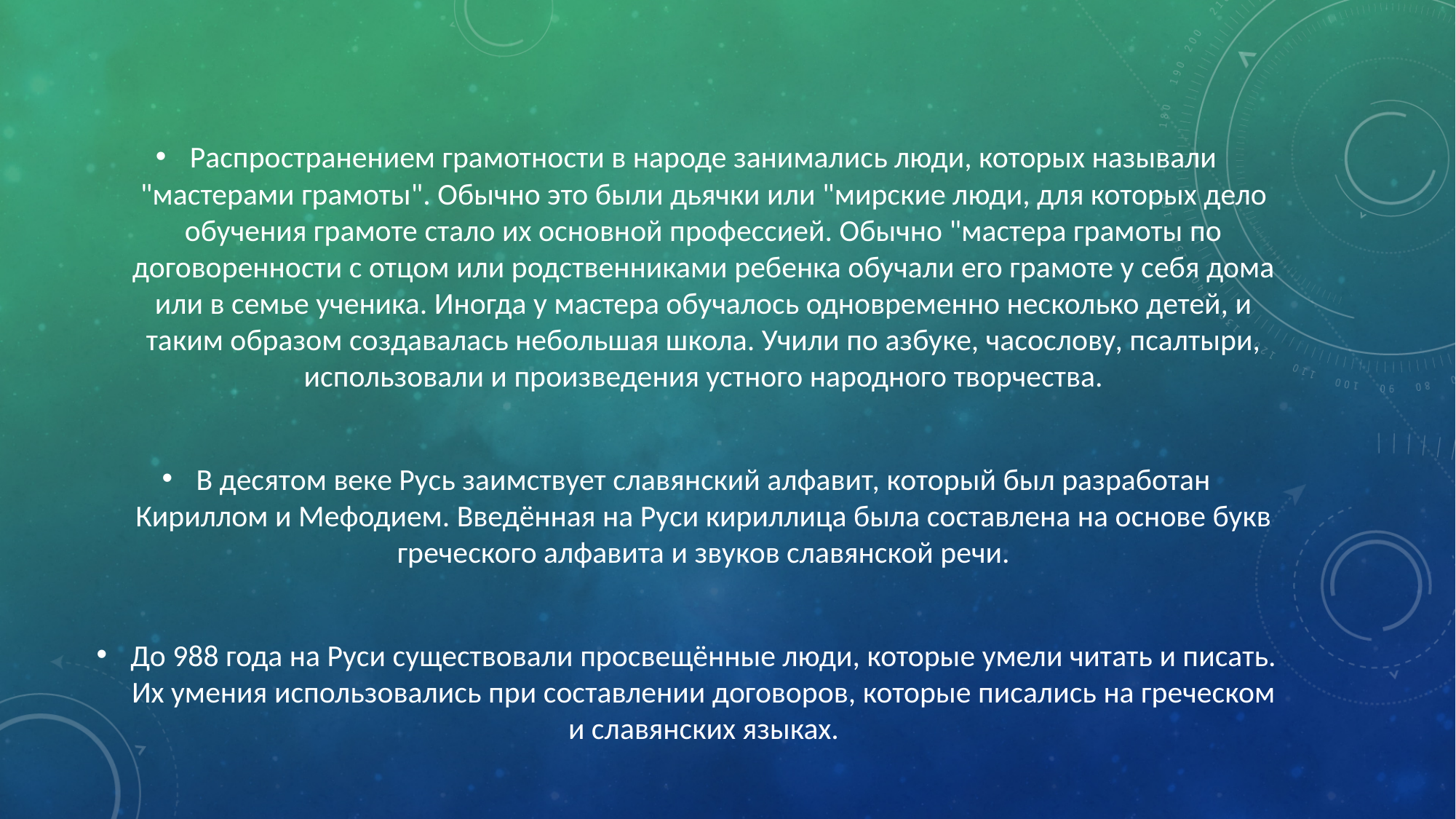

#
Распространением грамотности в народе занимались люди, которых называли "мастерами грамоты". Обычно это были дьячки или "мирские люди, для которых дело обучения грамоте стало их основной профессией. Обычно "мастера грамоты по договоренности с отцом или родственниками ребенка обучали его грамоте у себя дома или в семье ученика. Иногда у мастера обучалось одновременно несколько детей, и таким образом создавалась небольшая школа. Учили по азбуке, часослову, псалтыри, использовали и произведения устного народного творчества.

В десятом веке Русь заимствует славянский алфавит, который был разработан Кириллом и Мефодием. Введённая на Руси кириллица была составлена на основе букв греческого алфавита и звуков славянской речи.

До 988 года на Руси существовали просвещённые люди, которые умели читать и писать. Их умения использовались при составлении договоров, которые писались на греческом и славянских языках.